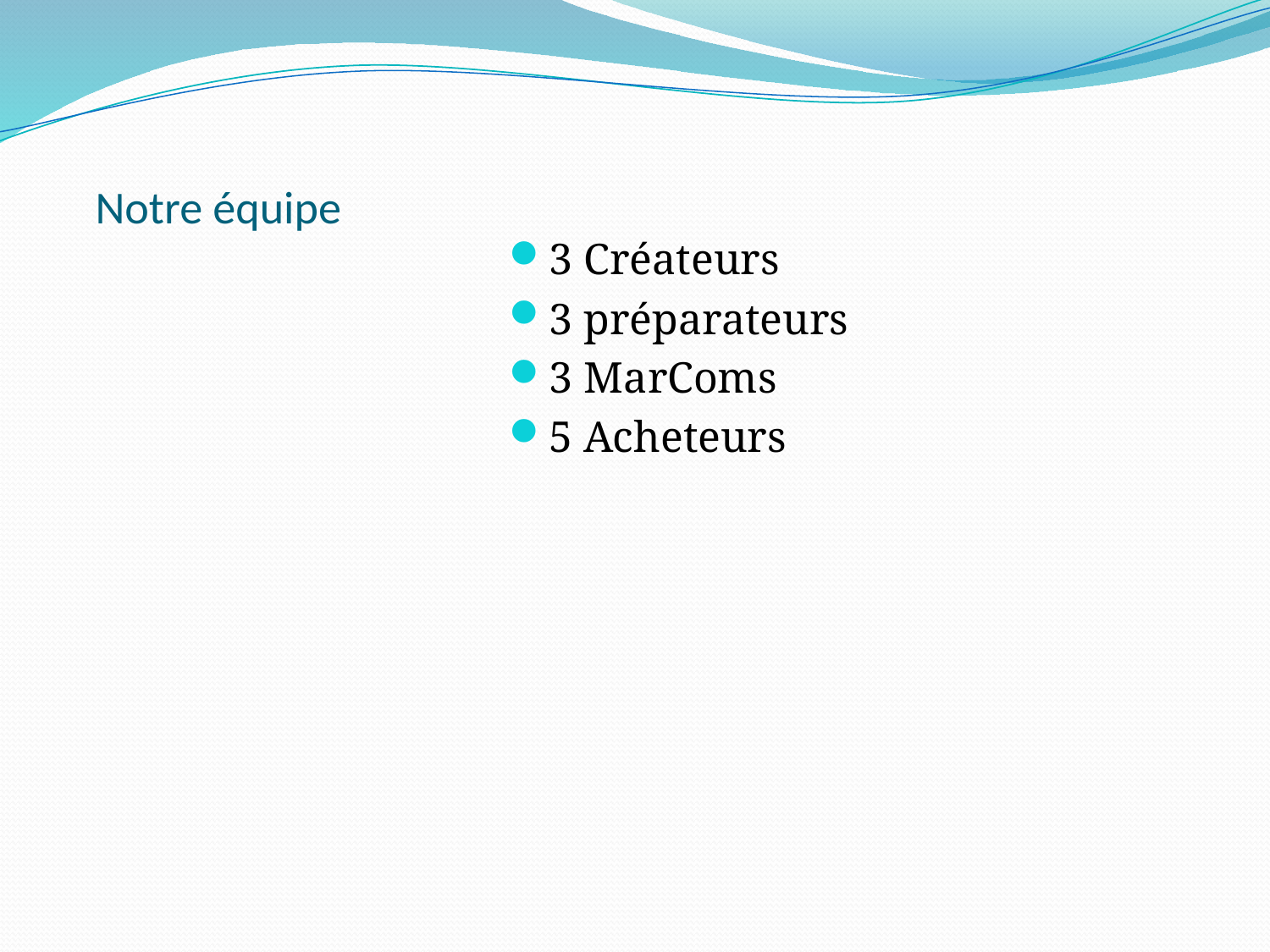

# Notre équipe

3 Créateurs
3 préparateurs
3 MarComs
5 Acheteurs